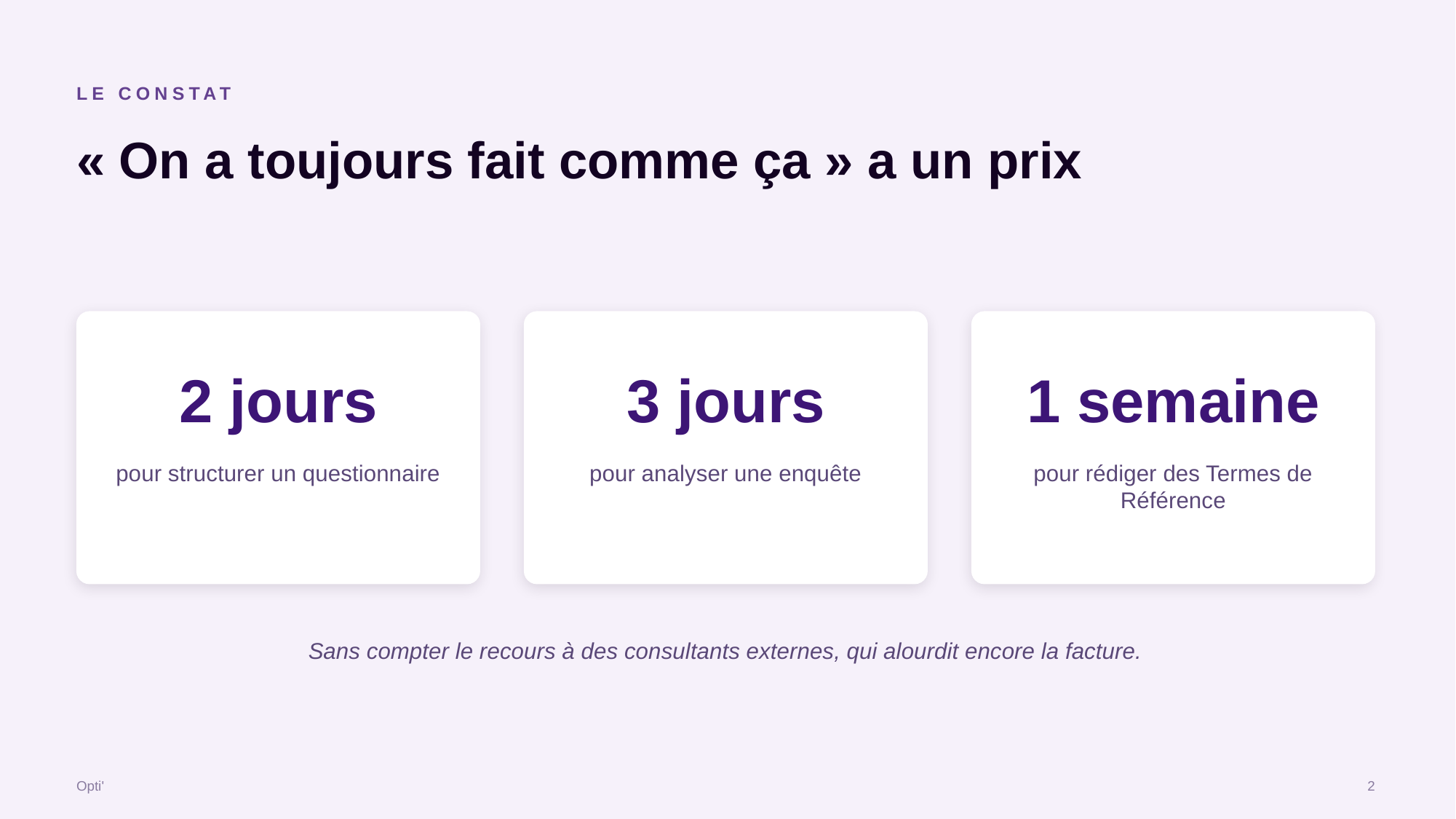

LE CONSTAT
« On a toujours fait comme ça » a un prix

2 jours
3 jours
1 semaine
pour structurer un questionnaire
pour analyser une enquête
pour rédiger des Termes de Référence
Sans compter le recours à des consultants externes, qui alourdit encore la facture.
Opti'
2